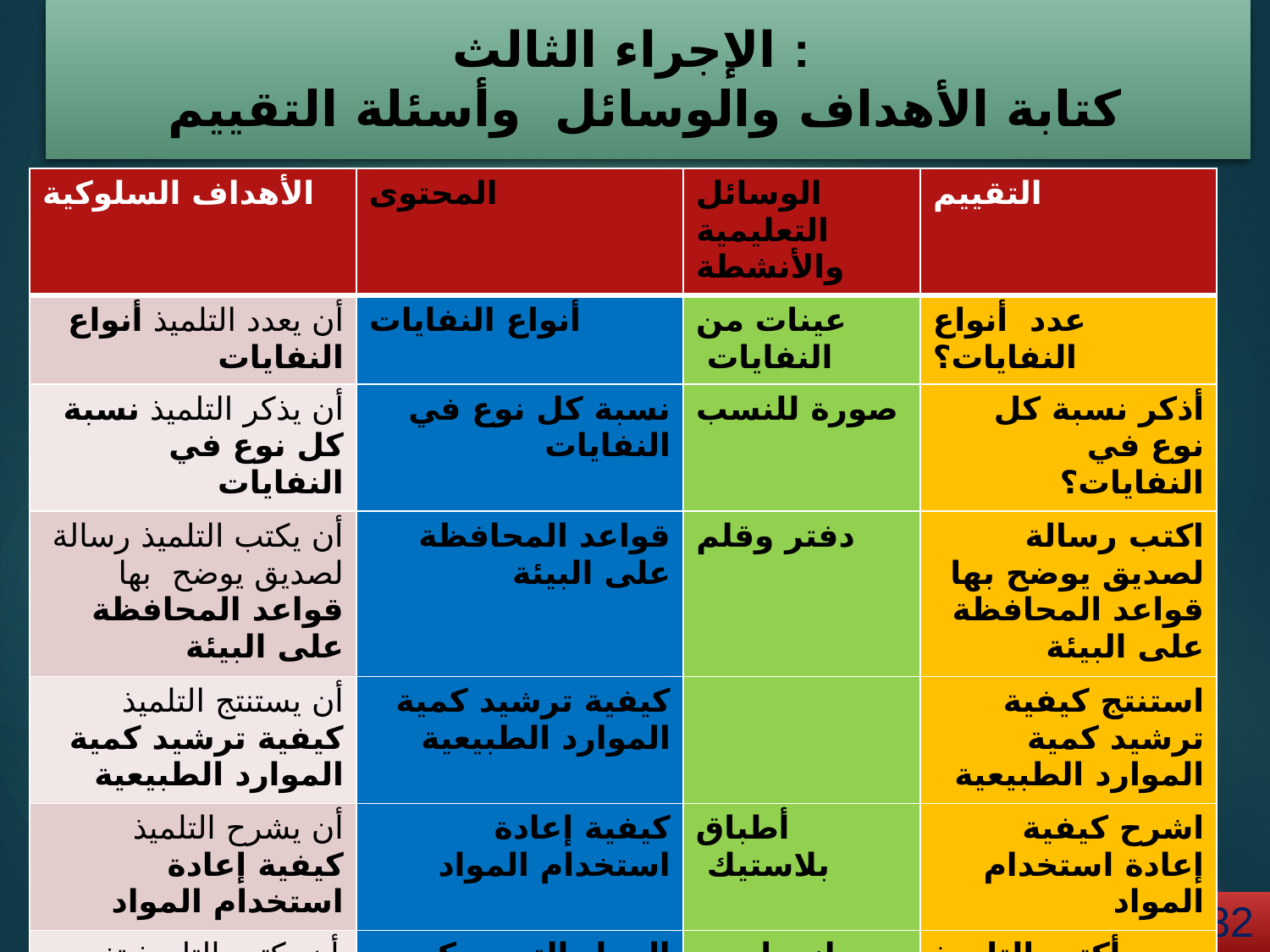

الإجراء الثالث :
كتابة الأهداف والوسائل  وأسئلة التقييم

| الأهداف السلوكية | المحتوى | الوسائل التعليمية والأنشطة | التقييم |
| --- | --- | --- | --- |
| أن يعدد التلميذ أنواع النفايات | أنواع النفايات | عينات من النفايات | عدد أنواع النفايات؟ |
| أن يذكر التلميذ نسبة كل نوع في النفايات | نسبة كل نوع في النفايات | صورة للنسب | أذكر نسبة كل نوع في النفايات؟ |
| أن يكتب التلميذ رسالة لصديق يوضح بها قواعد المحافظة على البيئة | قواعد المحافظة على البيئة | دفتر وقلم | اكتب رسالة لصديق يوضح بها قواعد المحافظة على البيئة |
| أن يستنتج التلميذ كيفية ترشيد كمية الموارد الطبيعية | كيفية ترشيد كمية الموارد الطبيعية |  | استنتج كيفية ترشيد كمية الموارد الطبيعية |
| أن يشرح التلميذ كيفية إعادة استخدام المواد | كيفية إعادة استخدام المواد | أطباق بلاستيك | اشرح كيفية إعادة استخدام المواد |
| أن يكتب التلميذ تغريده على تويتر موضحا المواد التي يمكن تدويرها | المواد التي يمكن تدويرها | جهاز حاسب آلي | أكتب التلميذ تغريده على تويتر موضحا المواد التي يمكن تدويرها |
32

&د محمد القاضي &  جميع الحقوق محفوظة لمؤسسة المشرفة التربوية/مهره عبدالله أل طلحان&EMV إستراتيجية